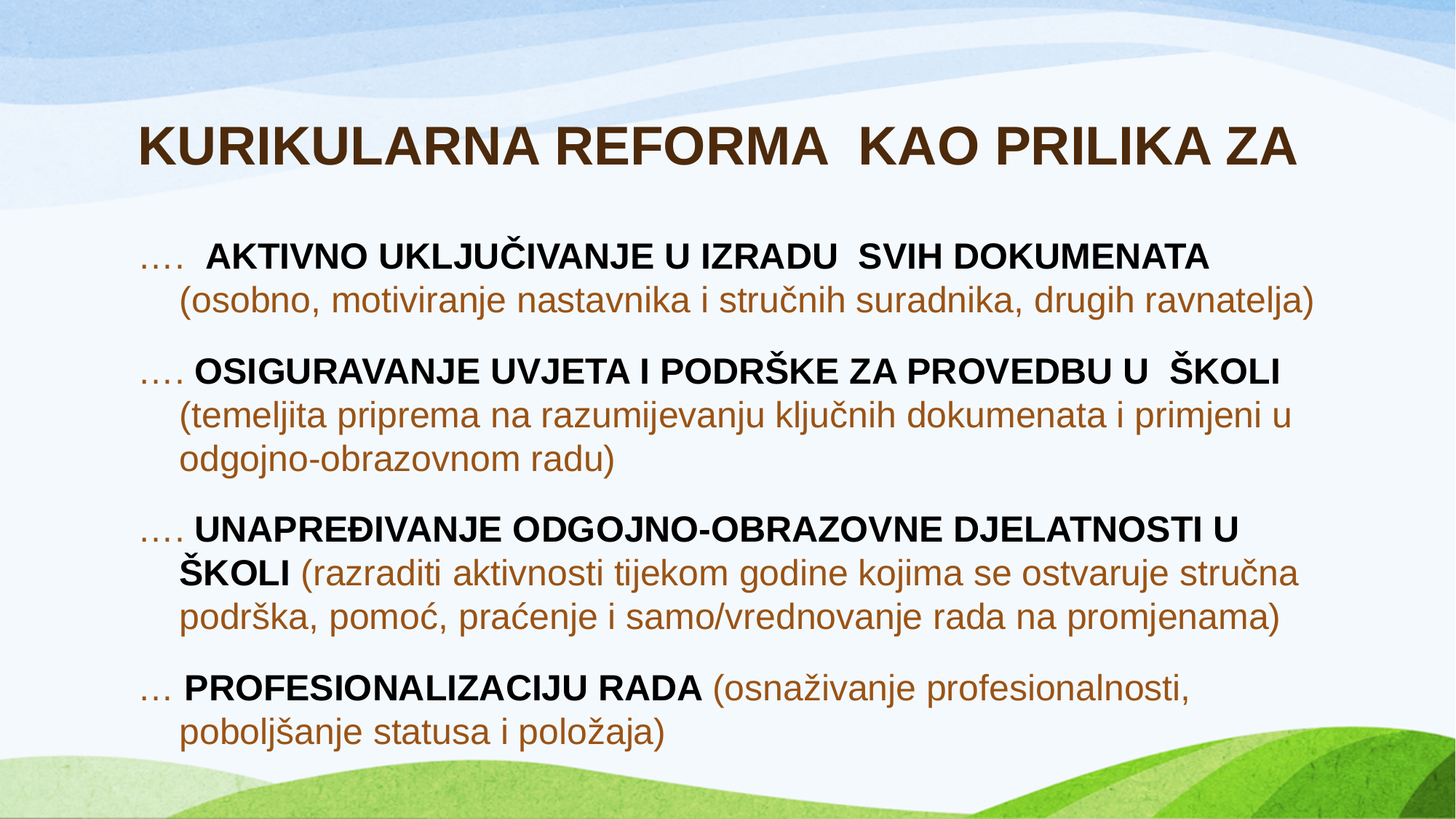

# KURIKULARNA REFORMA  KAO PRILIKA ZA
….  AKTIVNO UKLJUČIVANJE U IZRADU  SVIH DOKUMENATA (osobno, motiviranje nastavnika i stručnih suradnika, drugih ravnatelja)
…. OSIGURAVANJE UVJETA I PODRŠKE ZA PROVEDBU U  ŠKOLI (temeljita priprema na razumijevanju ključnih dokumenata i primjeni u odgojno-obrazovnom radu)
…. UNAPREĐIVANJE ODGOJNO-OBRAZOVNE DJELATNOSTI U ŠKOLI (razraditi aktivnosti tijekom godine kojima se ostvaruje stručna podrška, pomoć, praćenje i samo/vrednovanje rada na promjenama)
… PROFESIONALIZACIJU RADA (osnaživanje profesionalnosti, poboljšanje statusa i položaja)